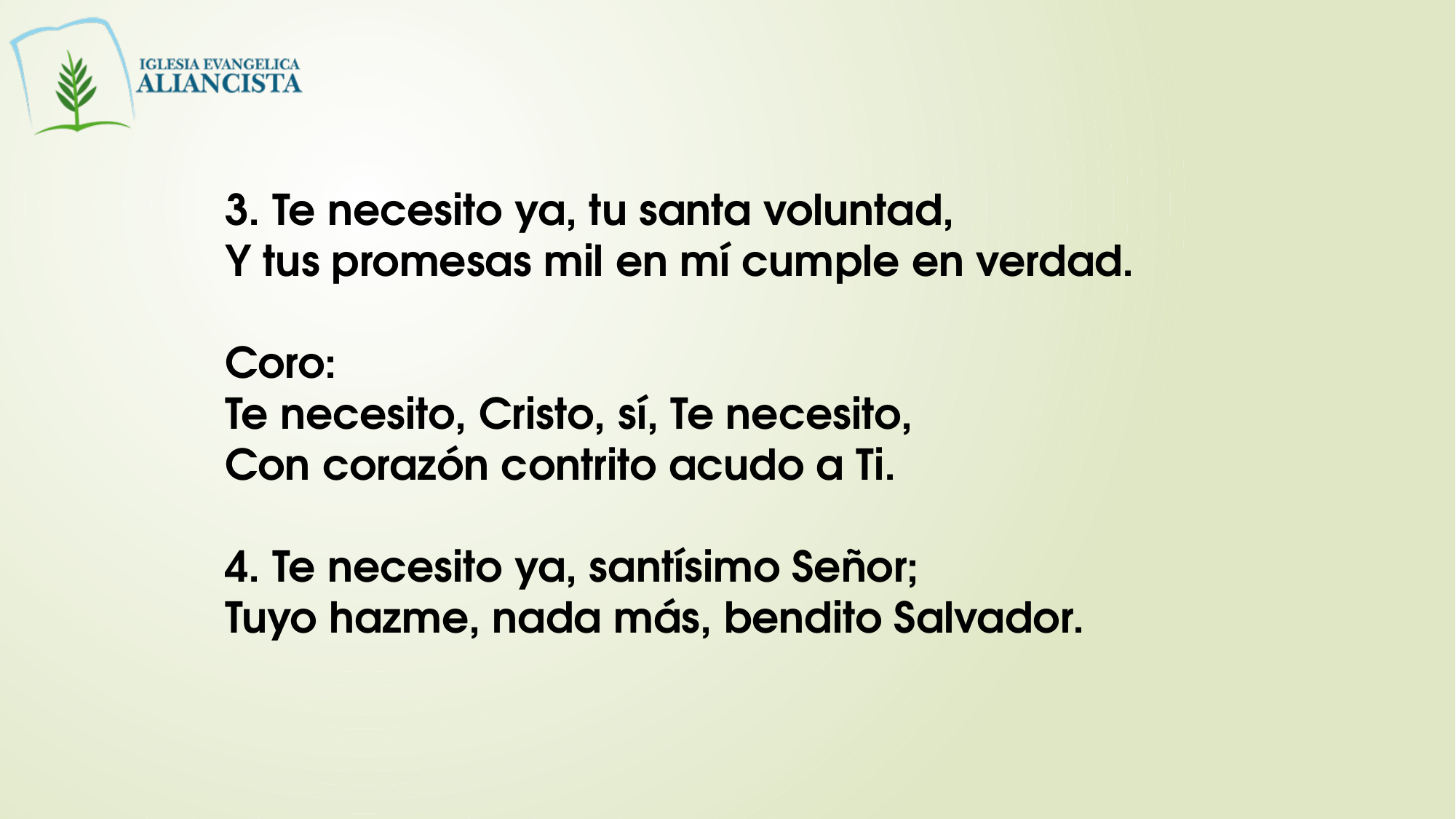

3. Te necesito ya, tu santa voluntad,
Y tus promesas mil en mí cumple en verdad.

Coro:
Te necesito, Cristo, sí, Te necesito,
Con corazón contrito acudo a Ti.

4. Te necesito ya, santísimo Señor;
Tuyo hazme, nada más, bendito Salvador.